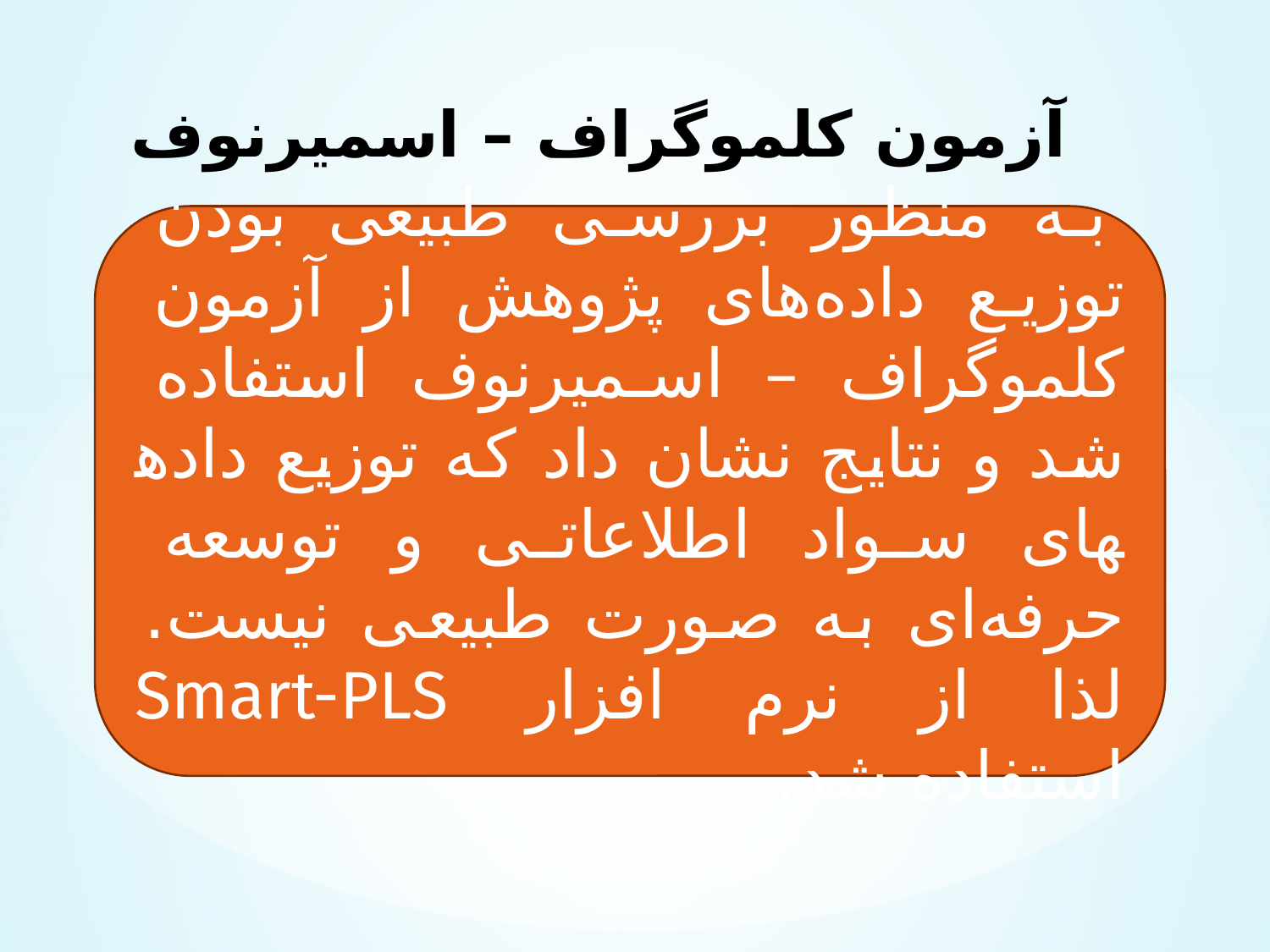

# آزمون کلموگراف – اسمیرنوف
 به منظور بررسی طبیعی بودن توزیع داده‌های پژوهش از آزمون کلموگراف – اسمیرنوف استفاده شد و نتایج نشان داد که توزیع داده­­های سواد اطلاعاتی و توسعه حرفه‌ای به صورت طبیعی نیست. لذا از نرم افزار Smart-PLS استفاده شد.